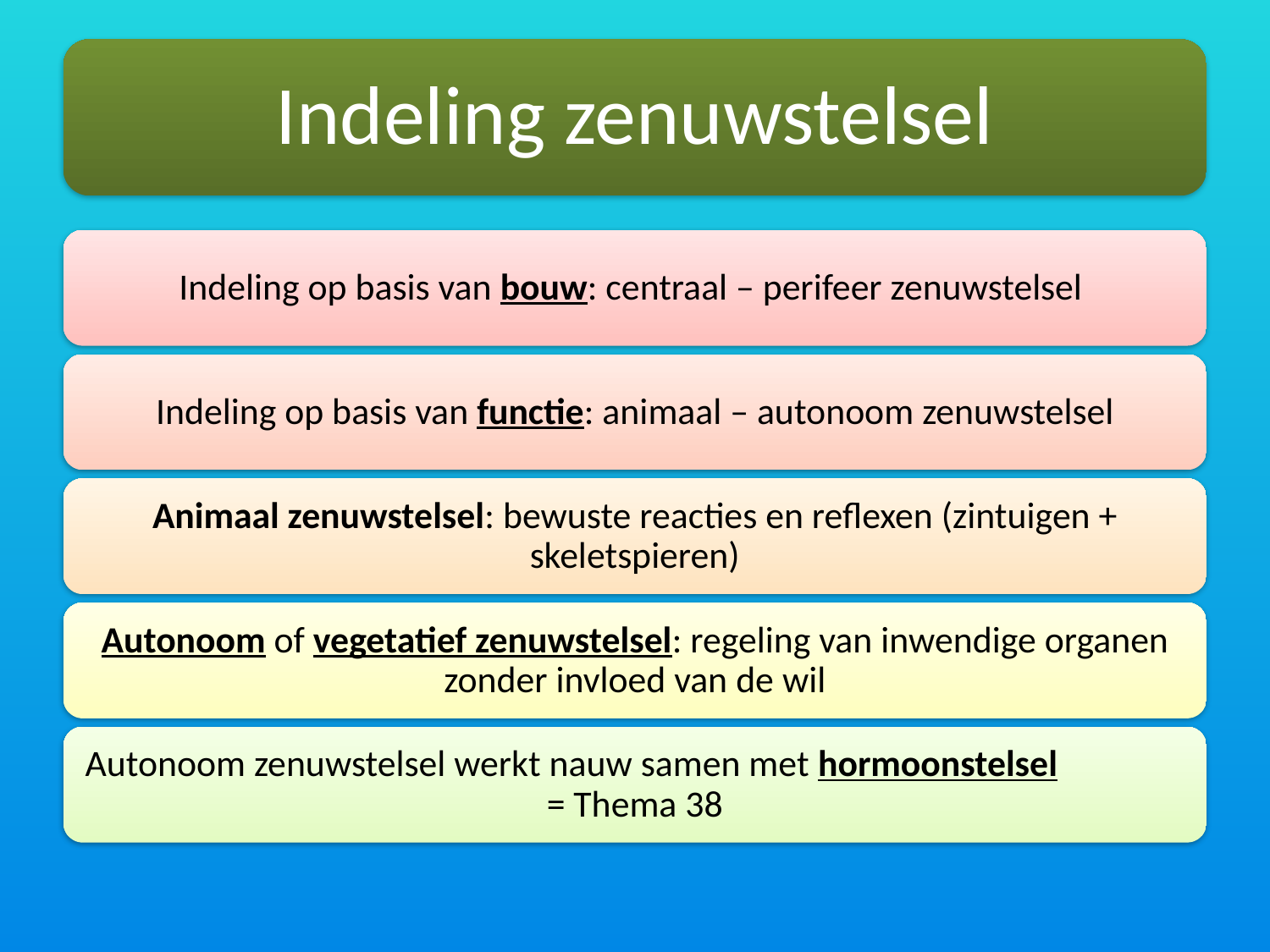

Indeling zenuwstelsel
Indeling op basis van bouw: centraal – perifeer zenuwstelsel
Indeling op basis van functie: animaal – autonoom zenuwstelsel
Animaal zenuwstelsel: bewuste reacties en reflexen (zintuigen + skeletspieren)
Autonoom of vegetatief zenuwstelsel: regeling van inwendige organen zonder invloed van de wil
Autonoom zenuwstelsel werkt nauw samen met hormoonstelsel                = Thema 38